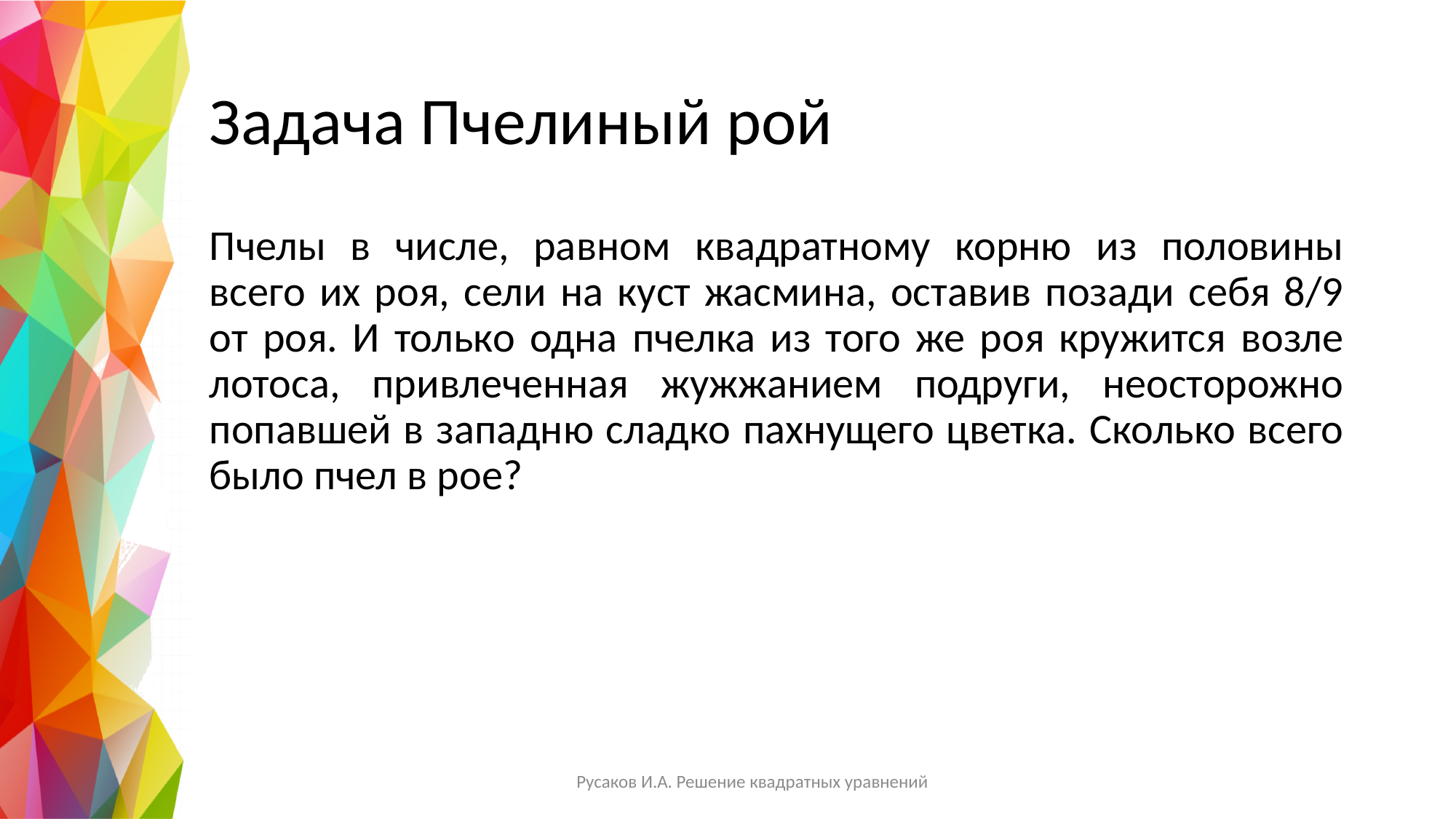

# Задача Пчелиный рой
Пчелы в числе, равном квадратному корню из половины всего их роя, сели на куст жасмина, оставив позади себя 8/9 от роя. И только одна пчелка из того же роя кружится возле лотоса, привлеченная жужжанием подруги, неосторожно попавшей в западню сладко пахнущего цветка. Сколько всего было пчел в рое?
Русаков И.А. Решение квадратных уравнений